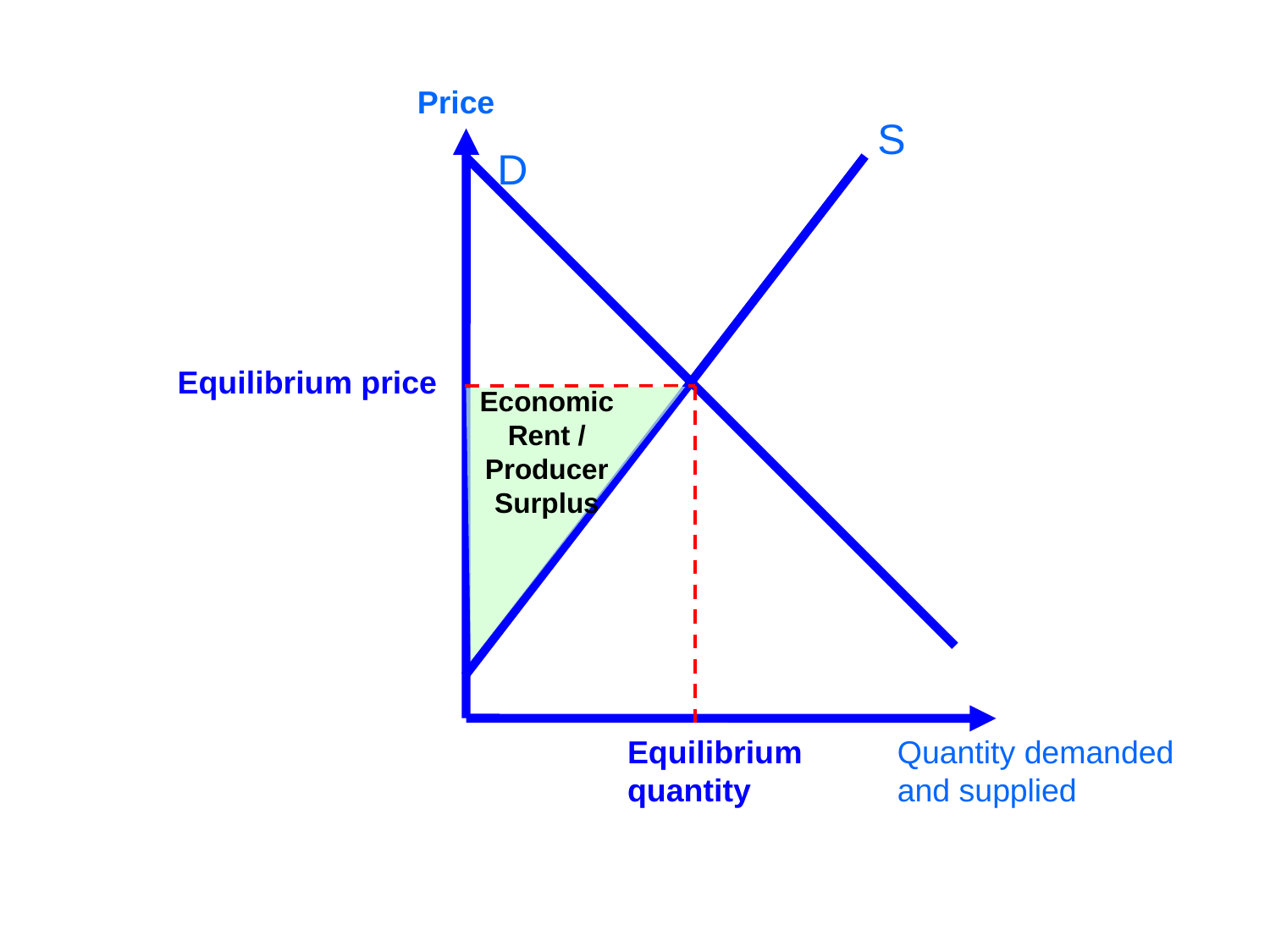

Price
S

D

Equilibrium price
Economic Rent / Producer Surplus

Equilibrium quantity
Quantity demanded and supplied